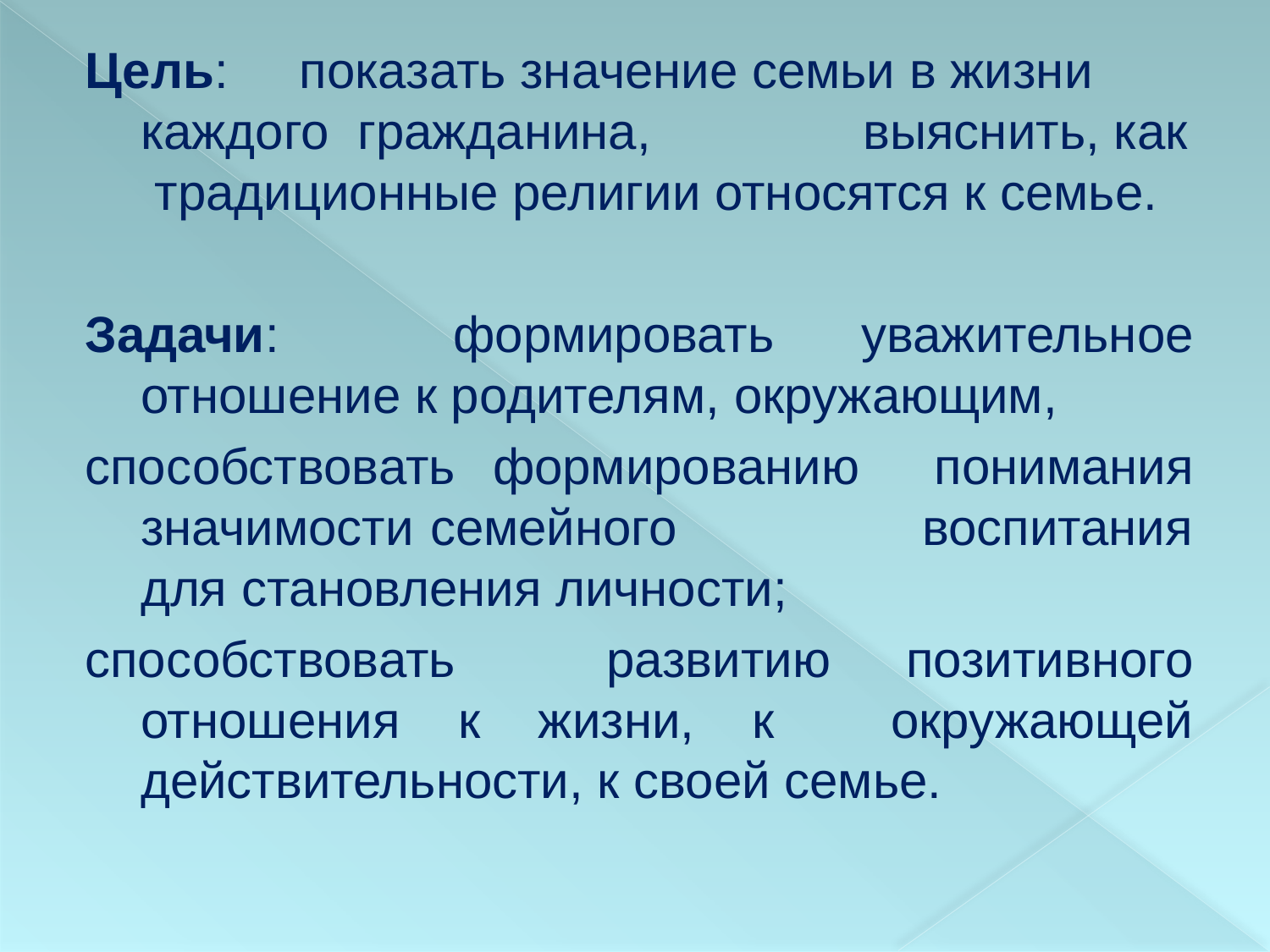

Цель:     показать значение семьи в жизни каждого  гражданина,               выяснить, как  традиционные религии относятся к семье.

Задачи:  формировать уважительное отношение к родителям, окружающим,
способствовать формированию  понимания значимости семейного               воспитания для становления личности;
способствовать  развитию позитивного отношения к жизни, к  окружающей действительности, к своей семье.

#